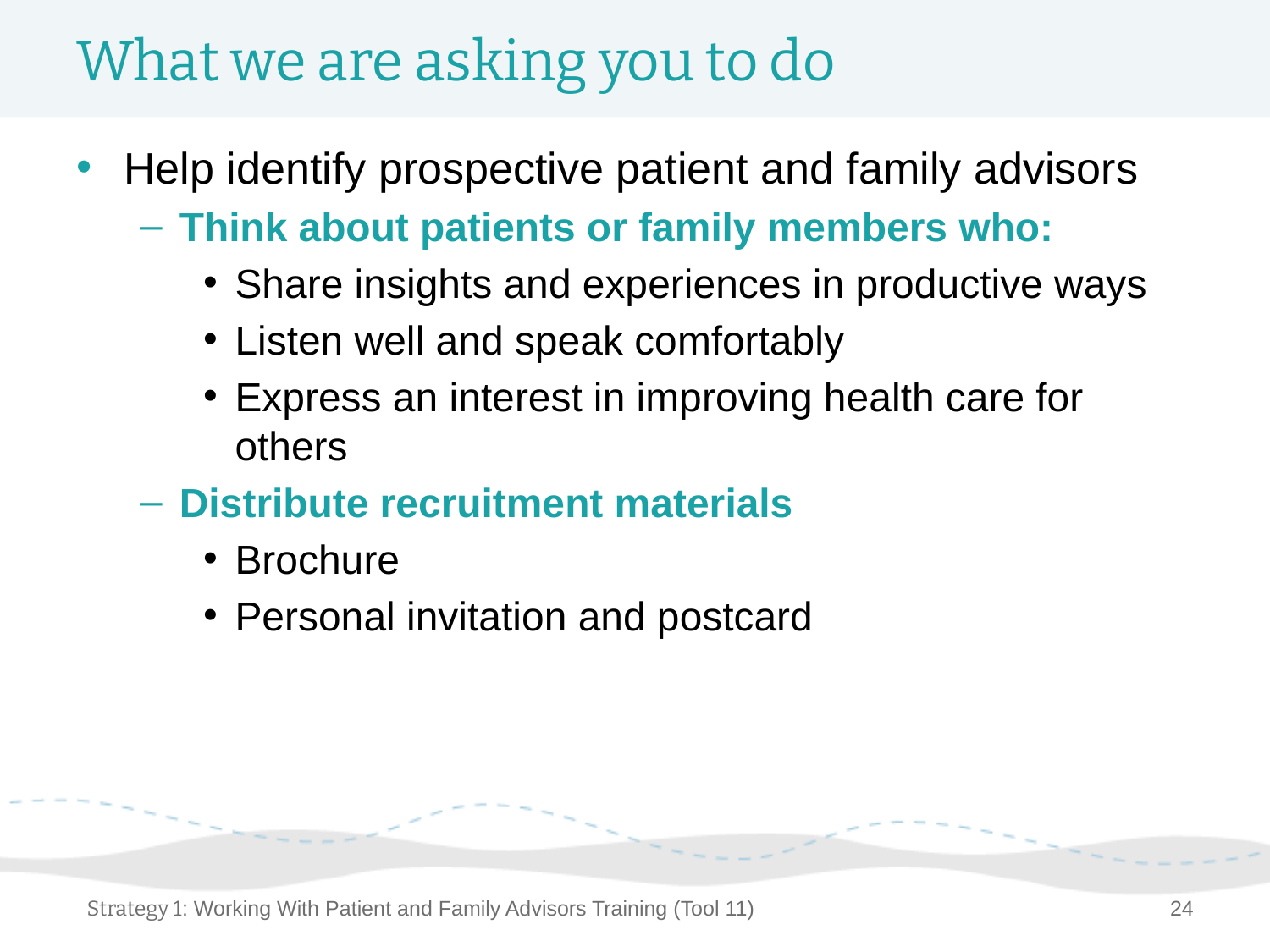

# What we are asking you to do
Help identify prospective patient and family advisors
Think about patients or family members who:
Share insights and experiences in productive ways
Listen well and speak comfortably
Express an interest in improving health care for others
Distribute recruitment materials
Brochure
Personal invitation and postcard
Strategy 1: Working With Patient and Family Advisors Training (Tool 11)
24